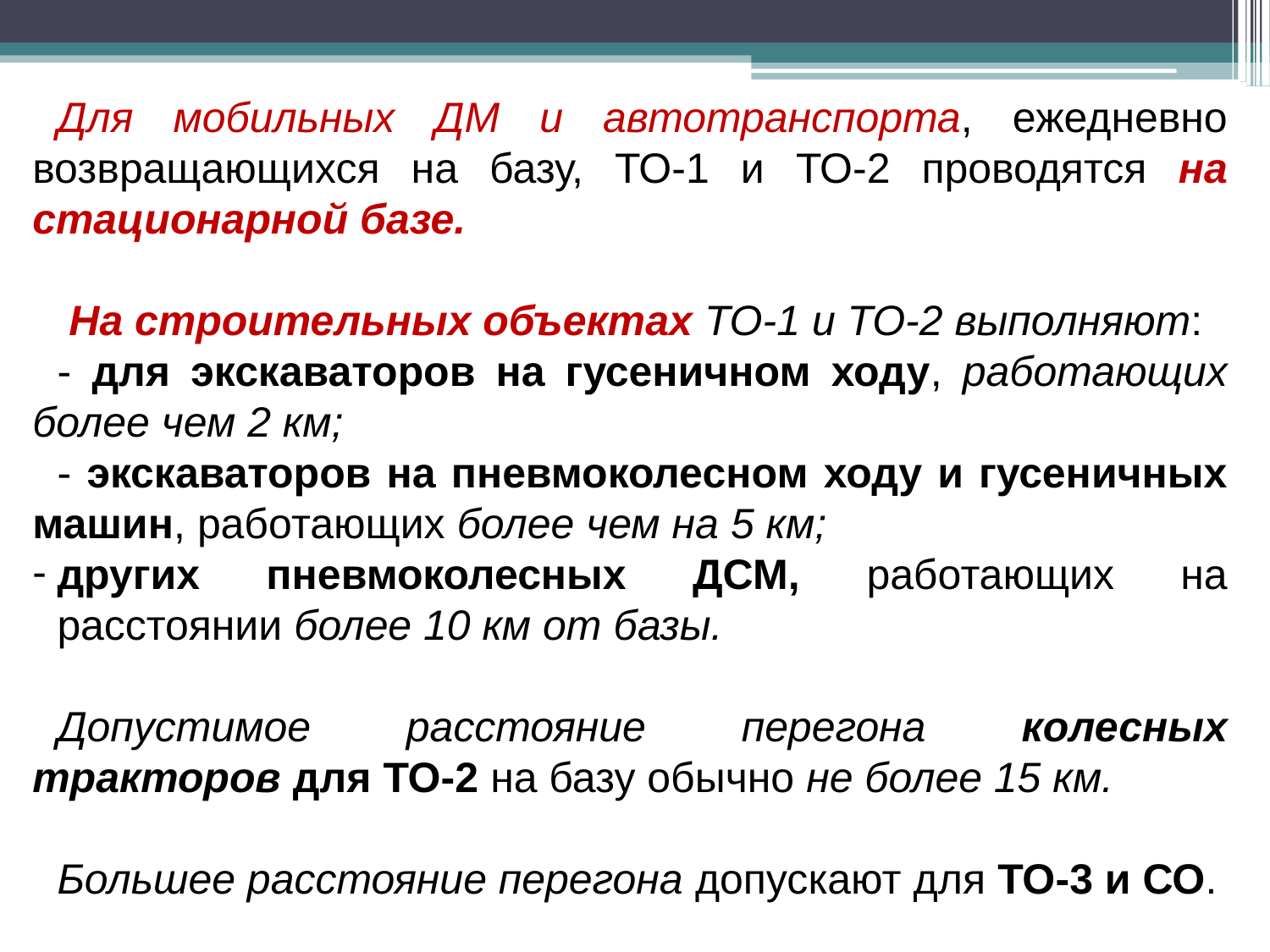

Для мобильных ДМ и автотранспорта, ежедневно возвращающихся на базу, ТО-1 и ТО-2 проводятся на стационарной базе.

 На строительных объектах ТО-1 и ТО-2 выполняют:
- для экскаваторов на гусеничном ходу, работающих более чем 2 км;
- экскаваторов на пневмоколесном ходу и гусеничных машин, работающих более чем на 5 км;
других пневмоколесных ДСМ, работающих на расстоянии более 10 км от базы.

Допустимое расстояние перегона колесных тракторов для ТО-2 на базу обычно не более 15 км.

Большее расстояние перегона допускают для ТО-3 и СО.